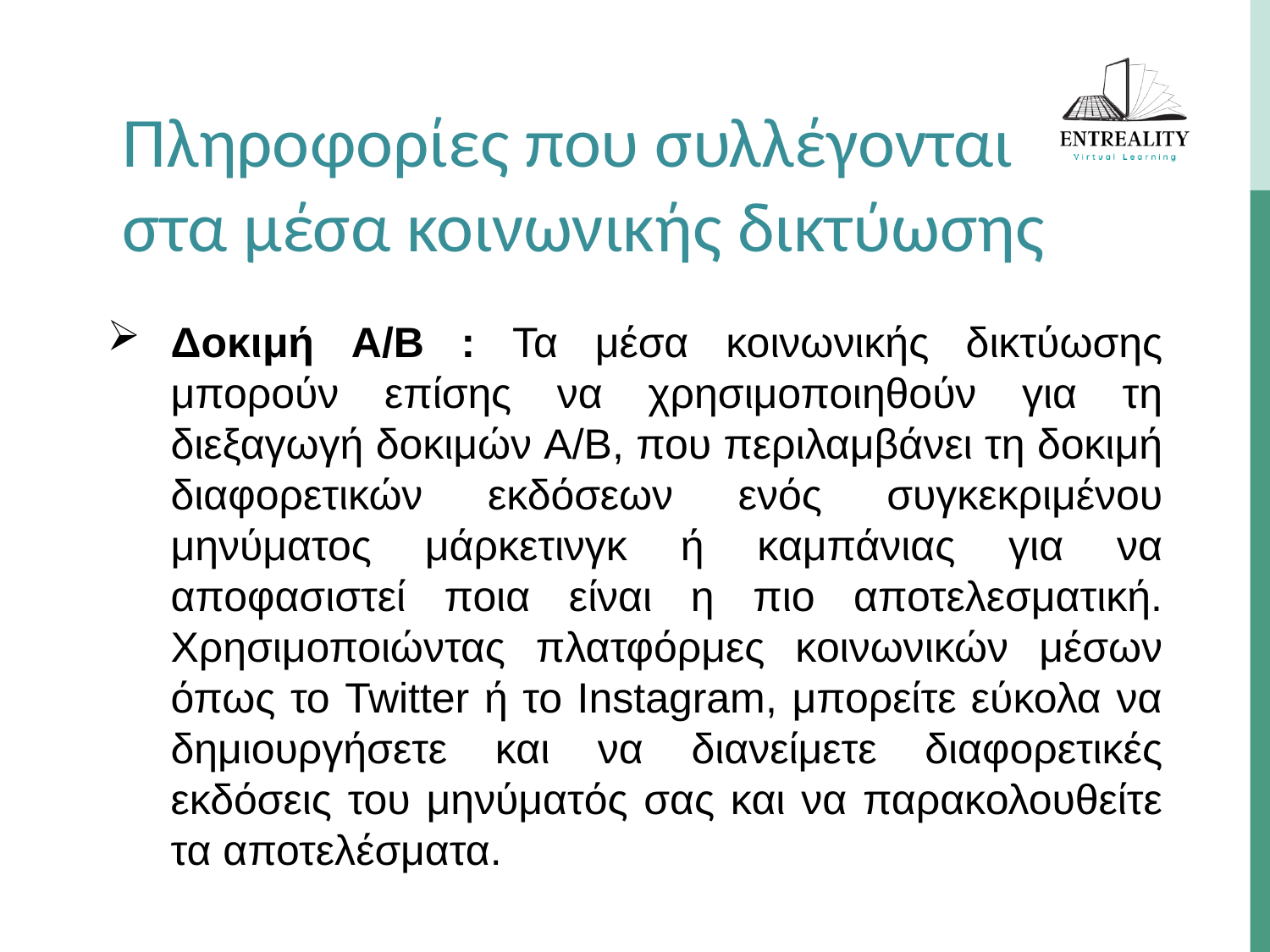

Πληροφορίες που συλλέγονται στα μέσα κοινωνικής δικτύωσης

Δοκιμή A/B : Τα μέσα κοινωνικής δικτύωσης μπορούν επίσης να χρησιμοποιηθούν για τη διεξαγωγή δοκιμών A/B, που περιλαμβάνει τη δοκιμή διαφορετικών εκδόσεων ενός συγκεκριμένου μηνύματος μάρκετινγκ ή καμπάνιας για να αποφασιστεί ποια είναι η πιο αποτελεσματική. Χρησιμοποιώντας πλατφόρμες κοινωνικών μέσων όπως το Twitter ή το Instagram, μπορείτε εύκολα να δημιουργήσετε και να διανείμετε διαφορετικές εκδόσεις του μηνύματός σας και να παρακολουθείτε τα αποτελέσματα.